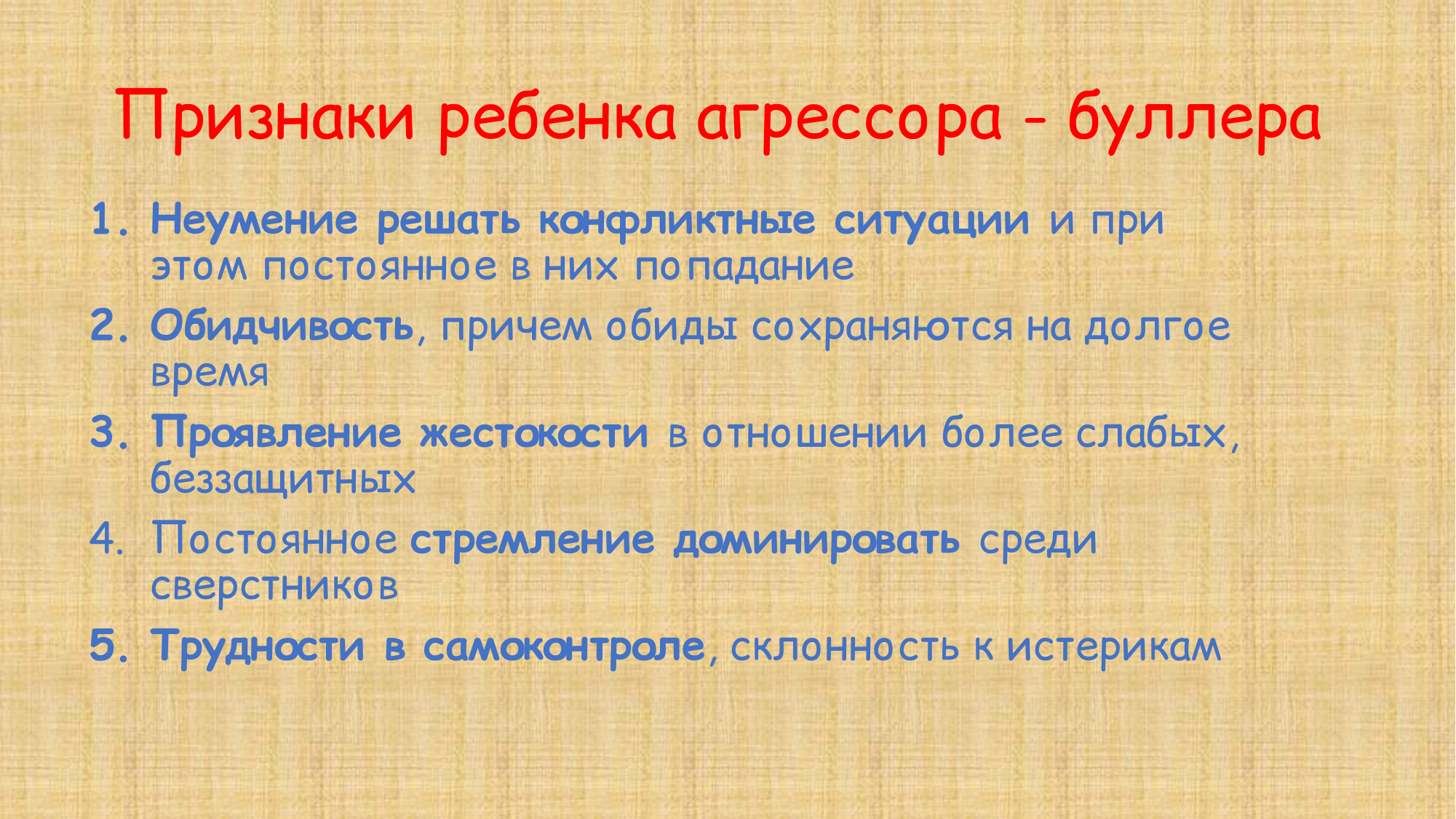

# Признаки ребенка агрессора - буллера
Неумение решать конфликтные ситуации и при этом постоянное в них попадание
Обидчивость, причем обиды сохраняются на долгое время
Проявление жестокости в отношении более слабых, беззащитных
Постоянное стремление доминировать среди сверстников
Трудности в самоконтроле, склонность к истерикам